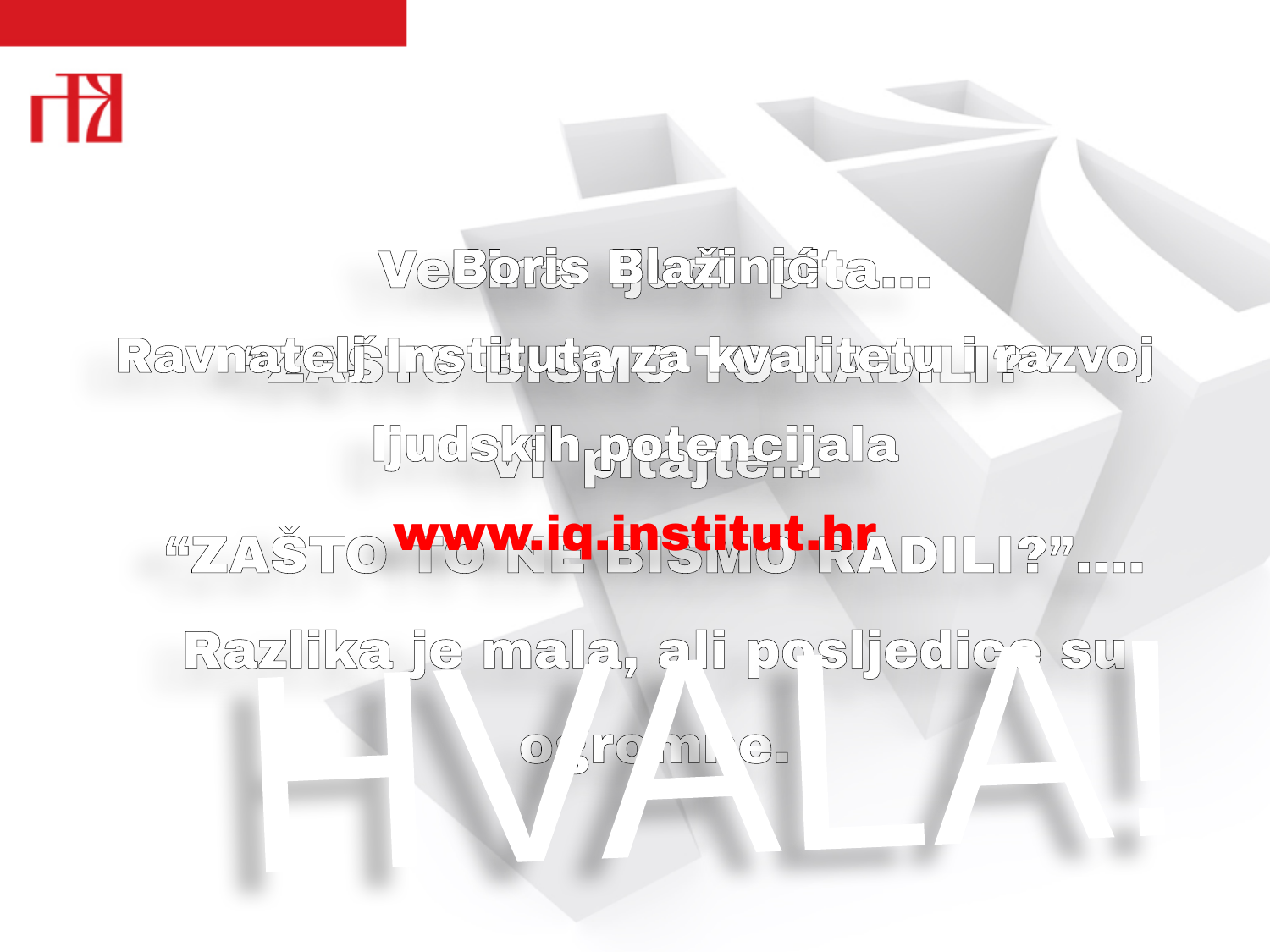

Većina  ljudi  pita…
“ZAŠTO BISMO TO RADILI?”
Vi  pitajte…
“ZAŠTO TO NE BISMO RADILI?”….
Razlika je mala, ali posljedice su ogromne.
Boris Blažinić
Ravnatelj Instituta za kvalitetu i razvoj ljudskih potencijala
www.iq.institut.hr

HVALA!